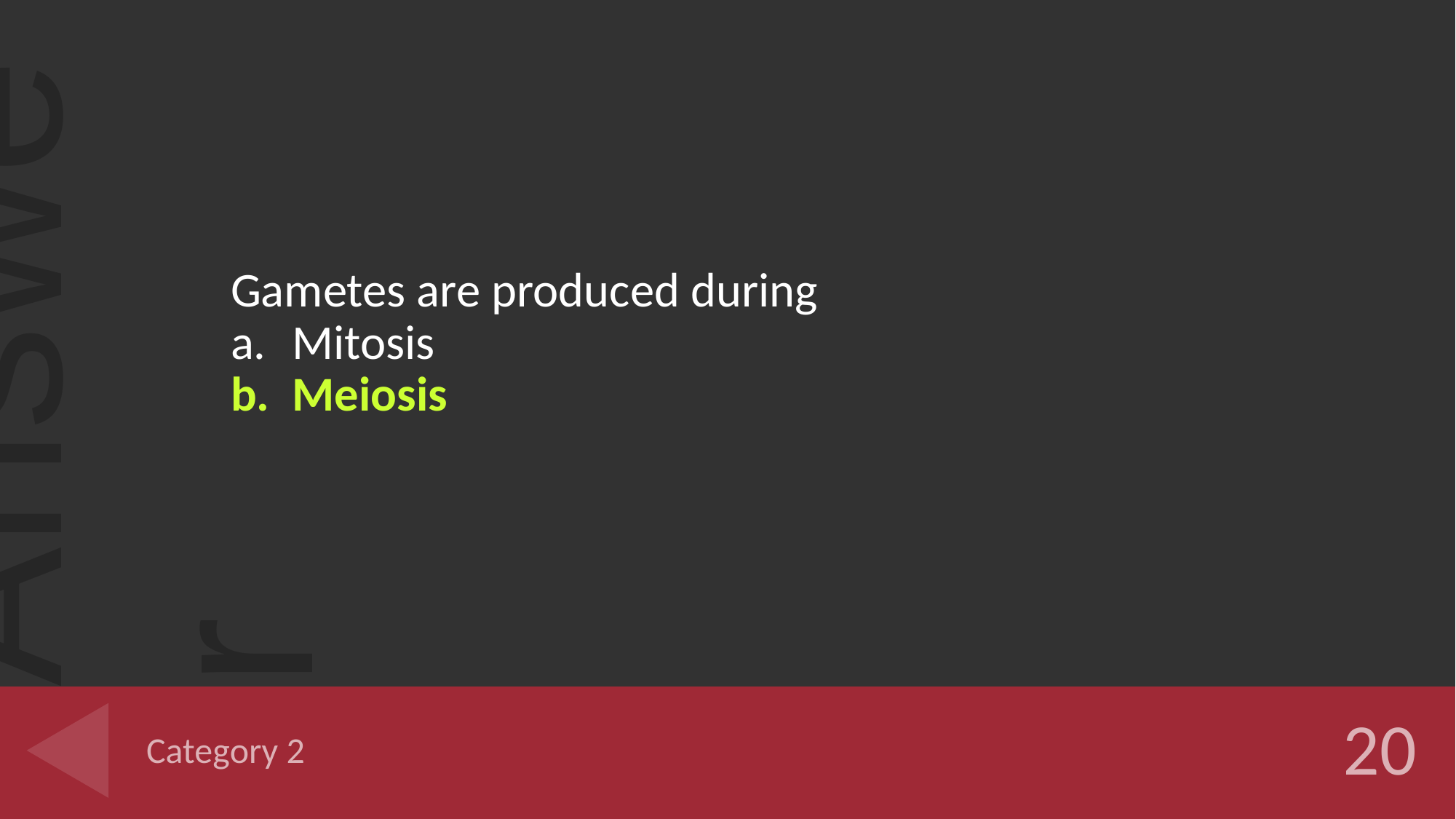

Gametes are produced during
Mitosis
Meiosis
# Category 2
20